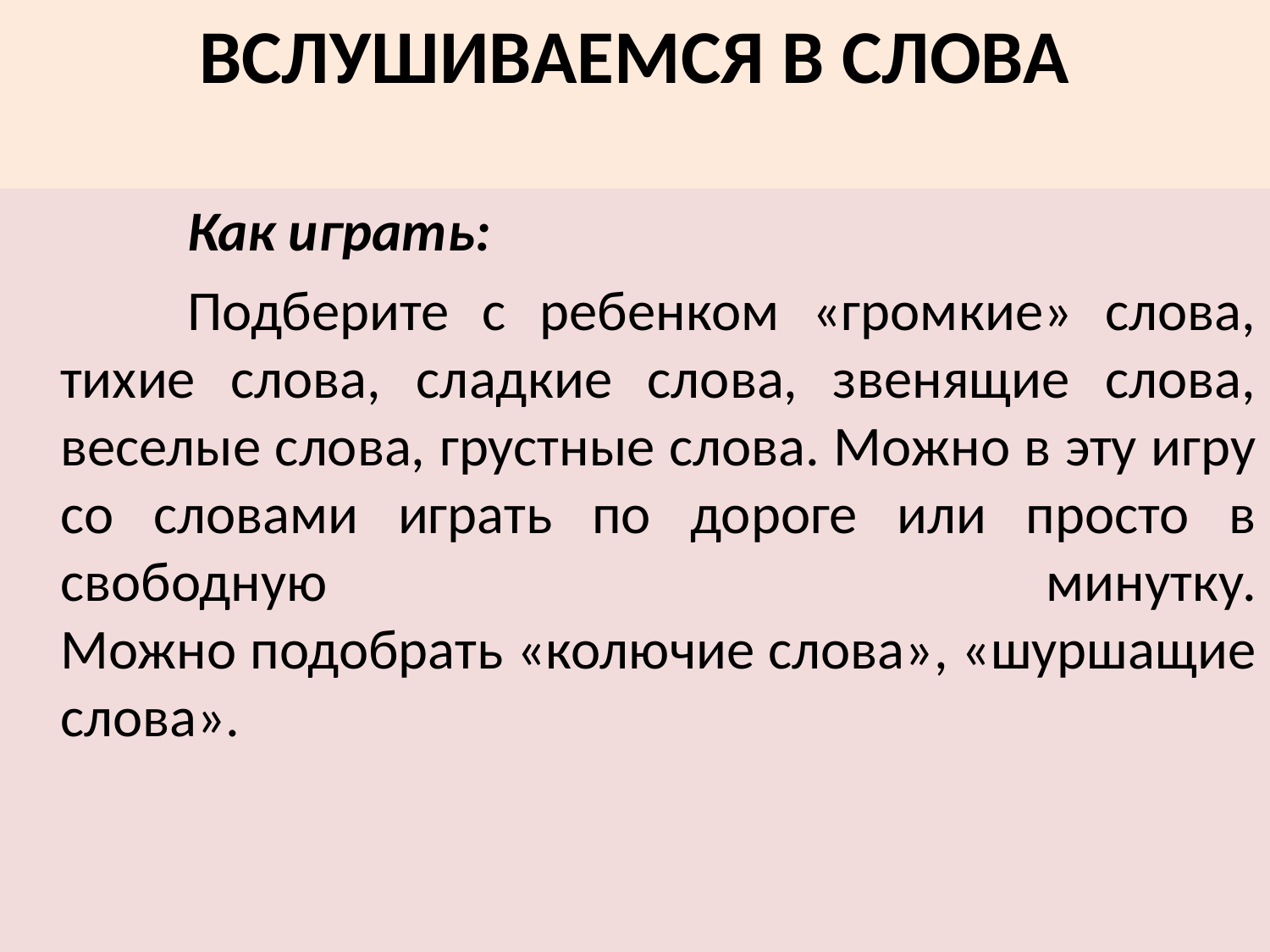

# ВСЛУШИВАЕМСЯ В СЛОВА
		Как играть:
		Подберите с ребенком «громкие» слова, тихие слова, сладкие слова, звенящие слова, веселые слова, грустные слова. Можно в эту игру со словами играть по дороге или просто в свободную минутку.
Можно подобрать «колючие слова», «шуршащие слова».